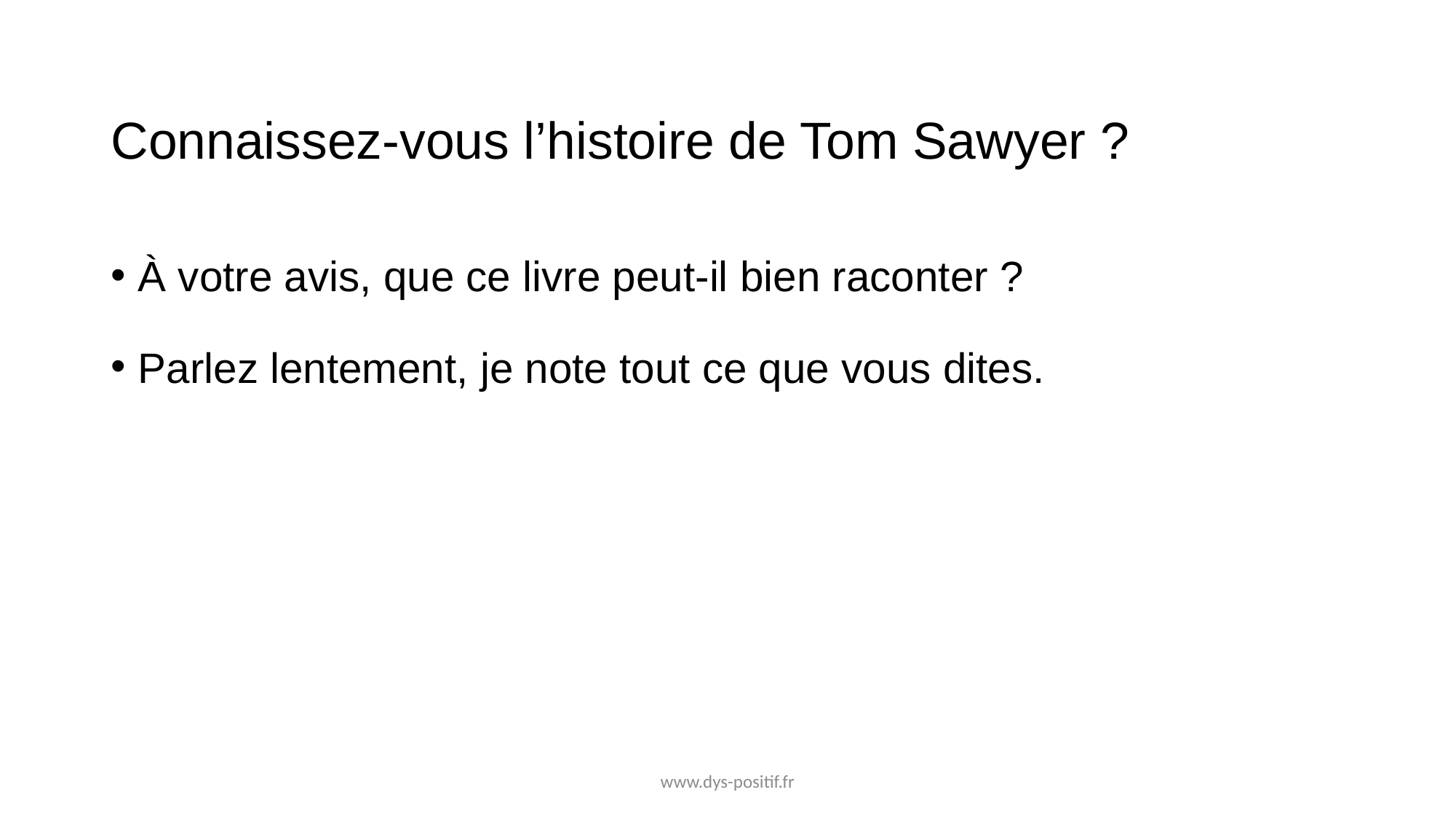

# Connaissez-vous l’histoire de Tom Sawyer ?
À votre avis, que ce livre peut-il bien raconter ?
Parlez lentement, je note tout ce que vous dites.
www.dys-positif.fr